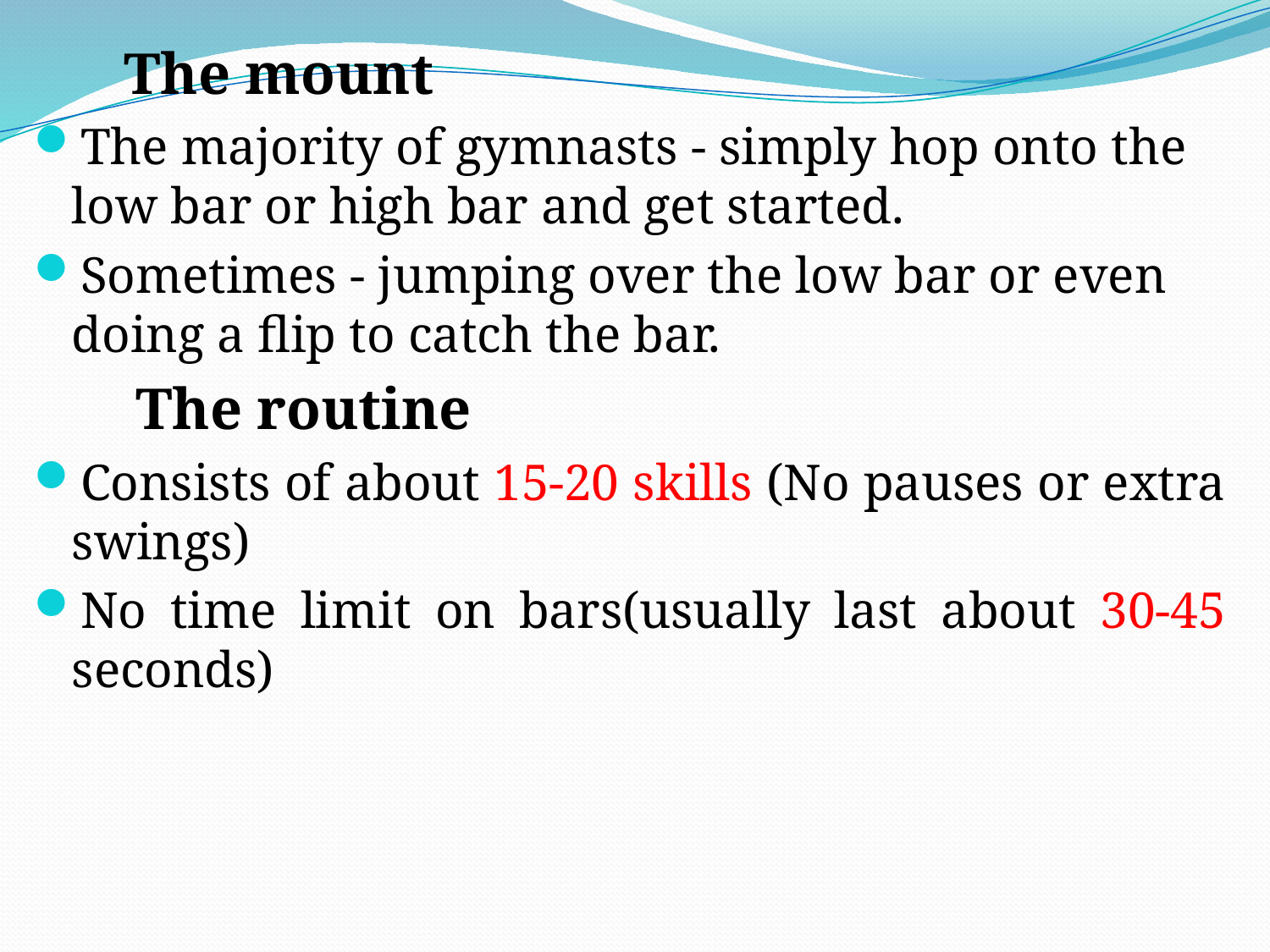

The mount
The majority of gymnasts - simply hop onto the low bar or high bar and get started.
Sometimes - jumping over the low bar or even doing a flip to catch the bar.
       The routine
Consists of about 15-20 skills (No pauses or extra swings)
No time limit on bars(usually last about 30-45 seconds)